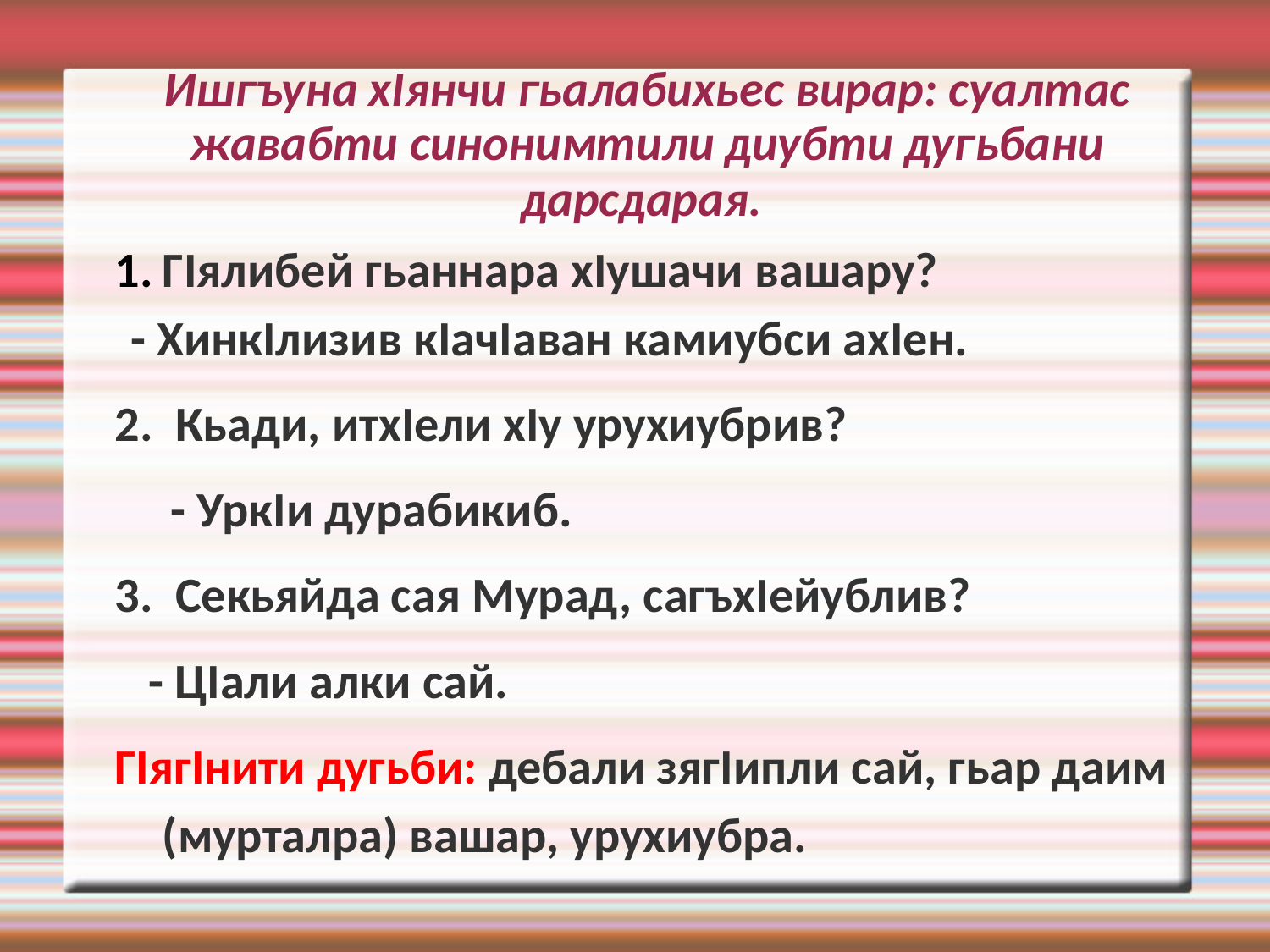

# Ишгъуна хIянчи гьалабихьес вирар: суалтас жавабти синонимтили диубти дугьбани дарсдарая.
ГIялибей гьаннара хIушачи вашару?
- ХинкIлизив кIачIаван камиубси ахIен.
2.  Кьади, итхIели хIу урухиубрив?
     - УркIи дурабикиб.
3.  Секьяйда сая Мурад, сагъхIейублив?
   - ЦIали алки сай.
ГIягIнити дугьби: дебали зягIипли сай, гьар даим (мурталра) вашар, урухиубра.